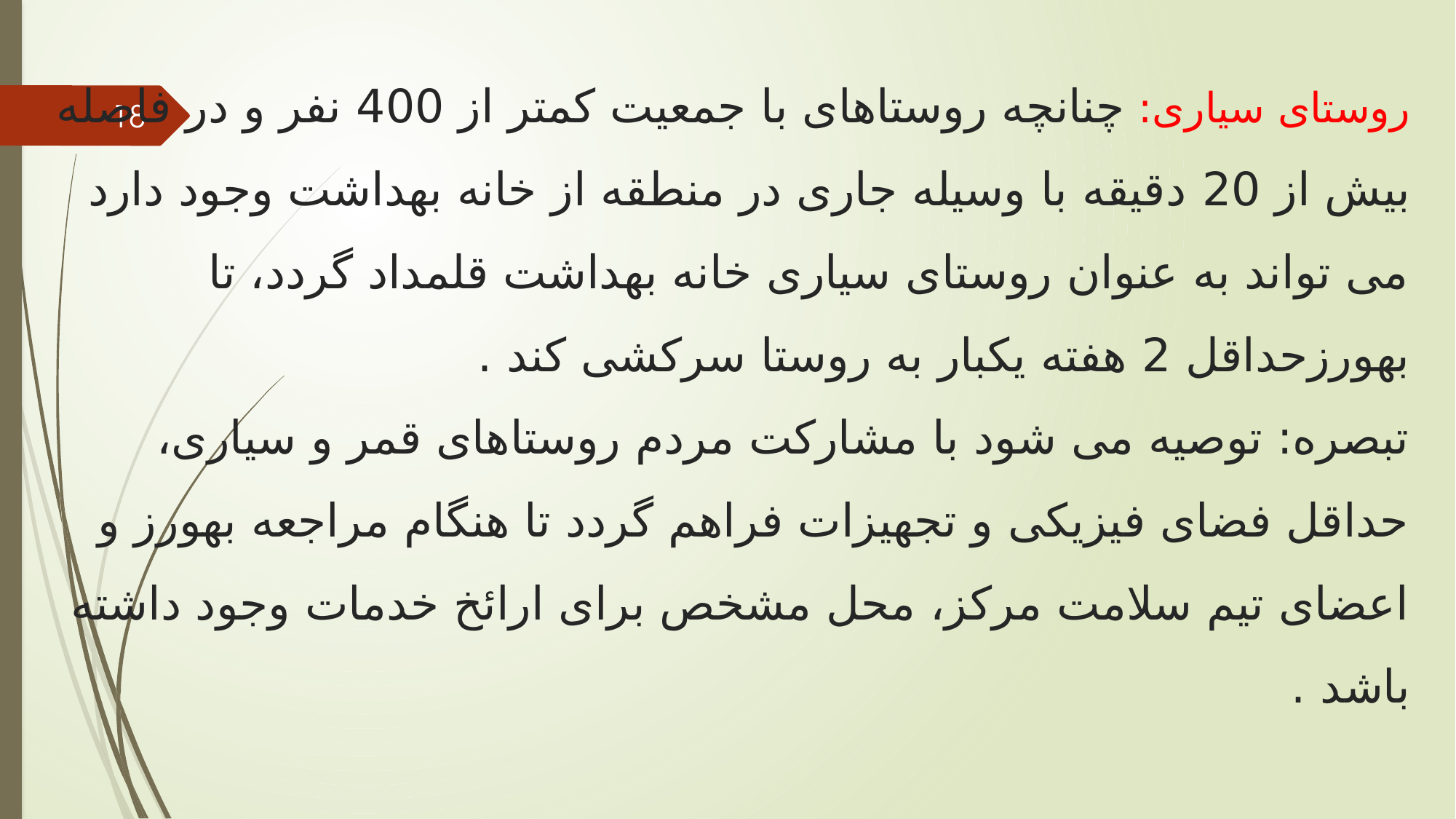

# روستای سیاری: چنانچه روستاهای با جمعیت کمتر از 400 نفر و در فاصله بیش از 20 دقیقه با وسیله جاری در منطقه از خانه بهداشت وجود دارد می تواند به عنوان روستای سیاری خانه بهداشت قلمداد گردد، تا بهورزحداقل 2 هفته یکبار به روستا سرکشی کند . تبصره: توصیه می شود با مشارکت مردم روستاهای قمر و سیاری، حداقل فضای فیزیکی و تجهیزات فراهم گردد تا هنگام مراجعه بهورز و اعضای تیم سلامت مرکز، محل مشخص برای ارائخ خدمات وجود داشته باشد .
18